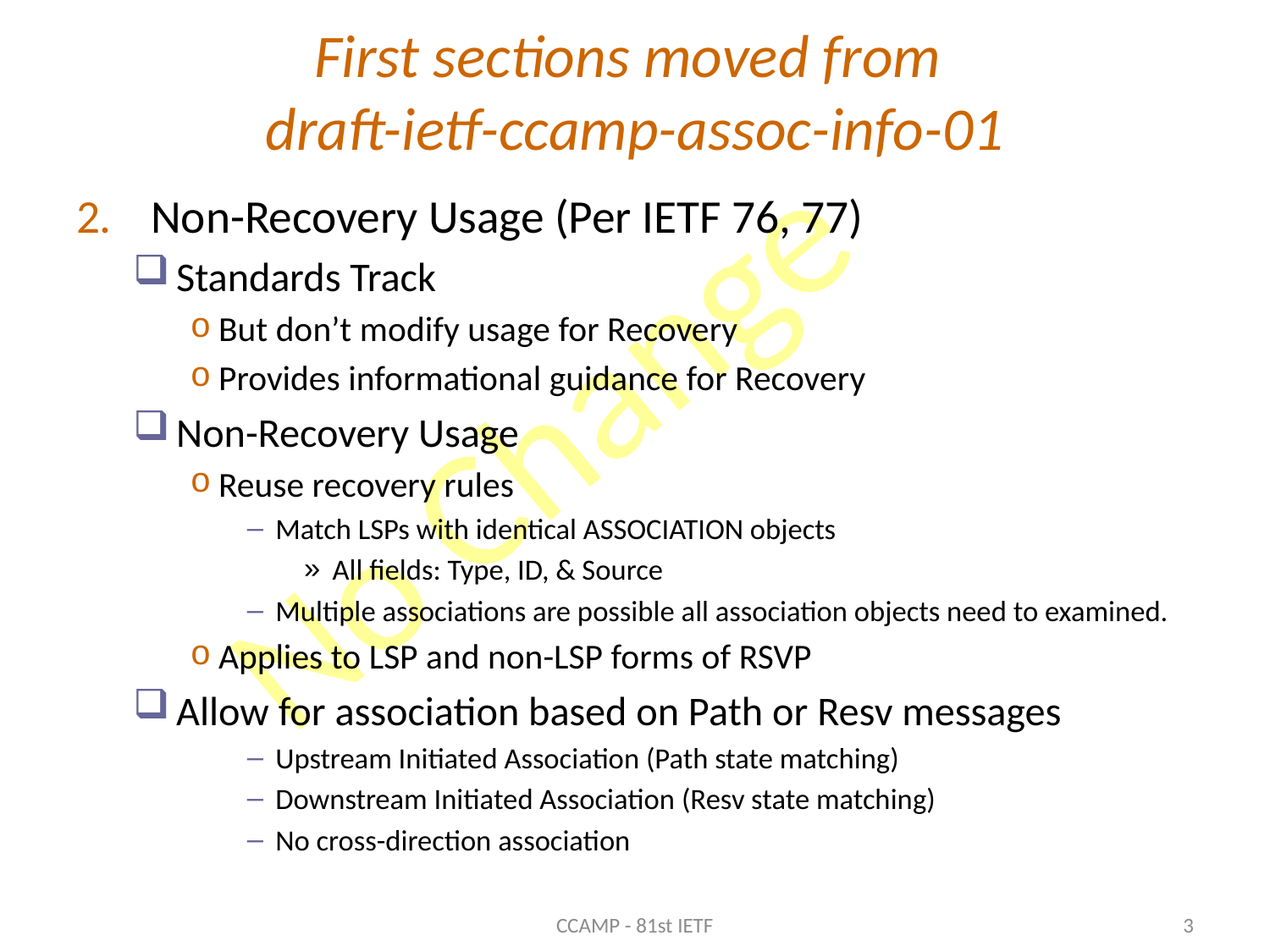

# First sections moved from draft-ietf-ccamp-assoc-info-01
 Non-Recovery Usage (Per IETF 76, 77)
Standards Track
But don’t modify usage for Recovery
Provides informational guidance for Recovery
Non-Recovery Usage
Reuse recovery rules
Match LSPs with identical ASSOCIATION objects
All fields: Type, ID, & Source
Multiple associations are possible all association objects need to examined.
Applies to LSP and non-LSP forms of RSVP
Allow for association based on Path or Resv messages
Upstream Initiated Association (Path state matching)
Downstream Initiated Association (Resv state matching)
No cross-direction association
No Change
CCAMP - 81st IETF
3